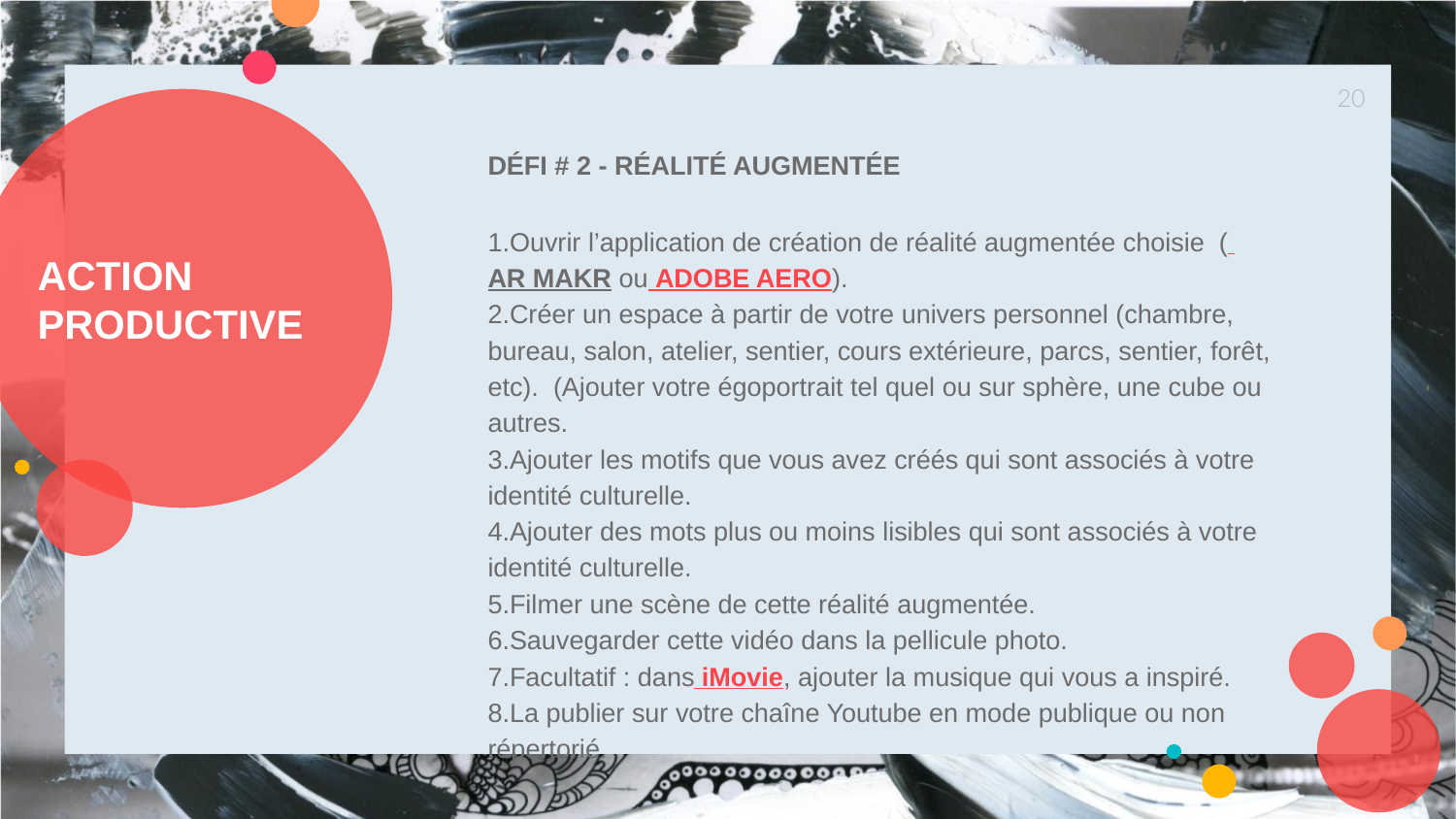

20
# ACTION PRODUCTIVE
DÉFI # 2 - RÉALITÉ AUGMENTÉE
Ouvrir l’application de création de réalité augmentée choisie  ( AR MAKR ou ADOBE AERO).
Créer un espace à partir de votre univers personnel (chambre, bureau, salon, atelier, sentier, cours extérieure, parcs, sentier, forêt, etc).  (Ajouter votre égoportrait tel quel ou sur sphère, une cube ou autres.
Ajouter les motifs que vous avez créés qui sont associés à votre identité culturelle.
Ajouter des mots plus ou moins lisibles qui sont associés à votre identité culturelle.
Filmer une scène de cette réalité augmentée.
Sauvegarder cette vidéo dans la pellicule photo.
Facultatif : dans iMovie, ajouter la musique qui vous a inspiré.
La publier sur votre chaîne Youtube en mode publique ou non répertorié.